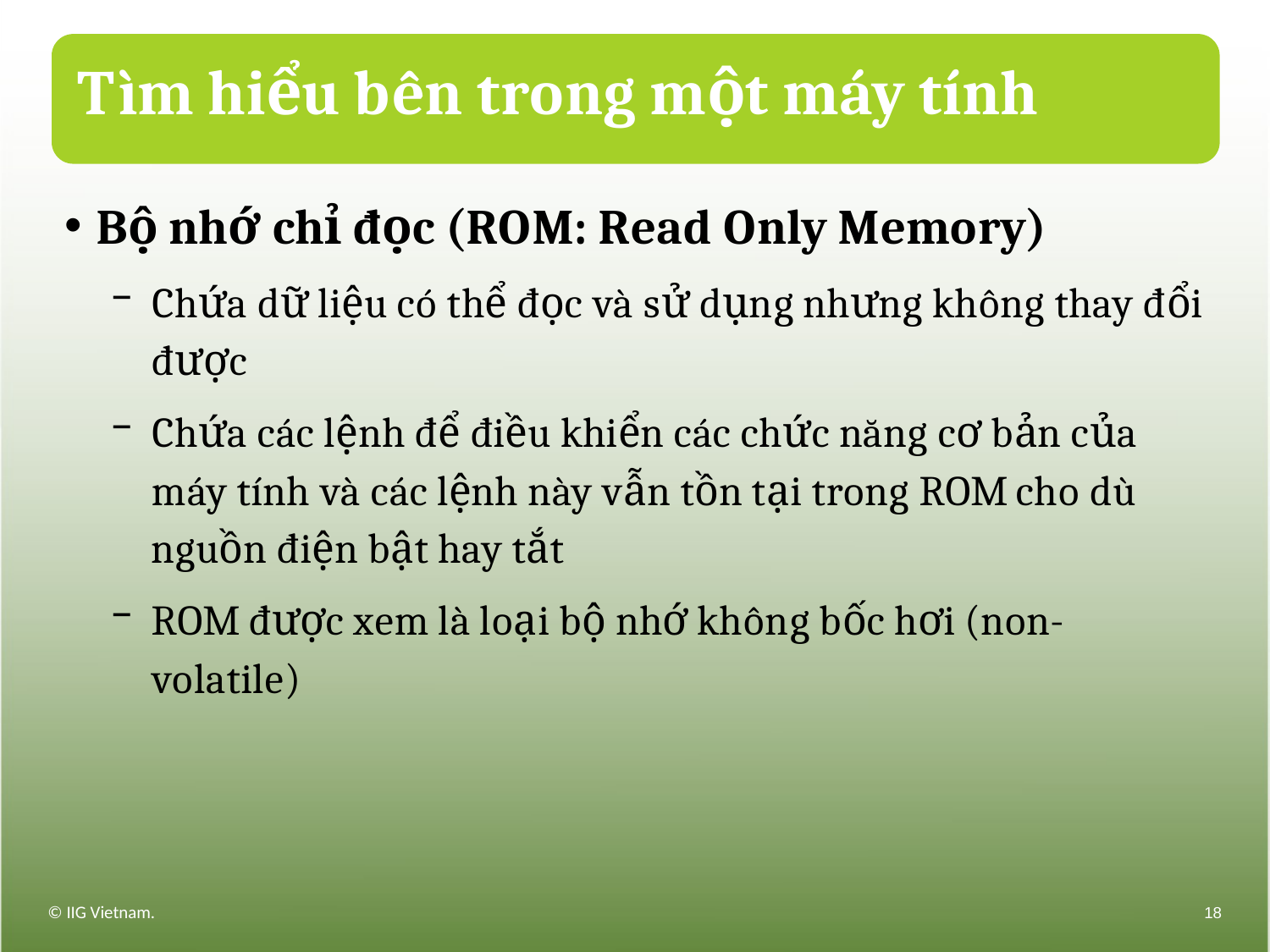

# Tìm hiểu bên trong một máy tính
Bộ nhớ chỉ đọc (ROM: Read Only Memory)
Chứa dữ liệu có thể đọc và sử dụng nhưng không thay đổi được
Chứa các lệnh để điều khiển các chức năng cơ bản của máy tính và các lệnh này vẫn tồn tại trong ROM cho dù nguồn điện bật hay tắt
ROM được xem là loại bộ nhớ không bốc hơi (non-volatile)
© IIG Vietnam.
18